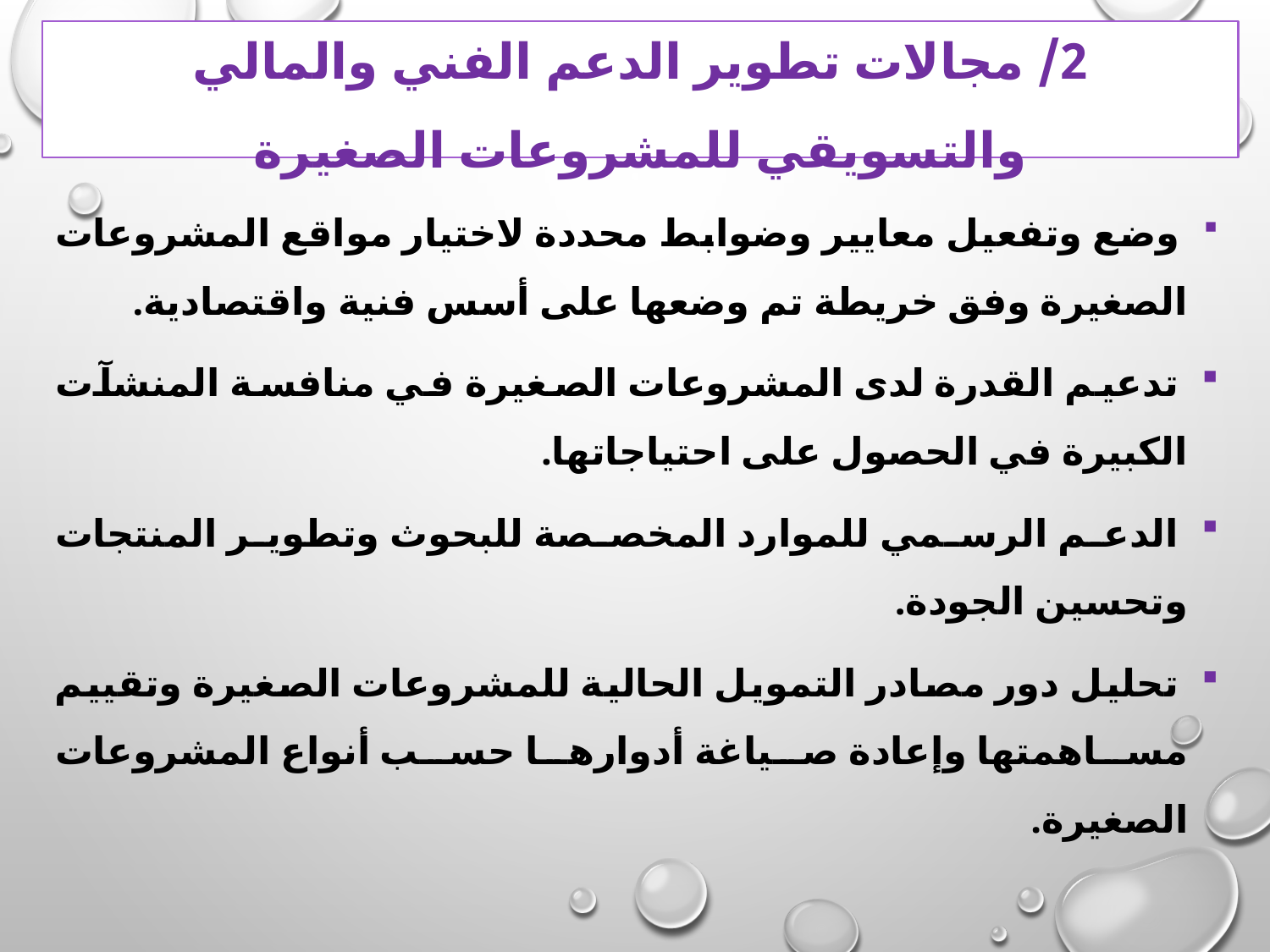

# 2/ مجالات تطوير الدعم الفني والمالي والتسويقي للمشروعات الصغيرة
 وضع وتفعيل معايير وضوابط محددة لاختيار مواقع المشروعات الصغيرة وفق خريطة تم وضعها على أسس فنية واقتصادية.
 تدعيم القدرة لدى المشروعات الصغيرة في منافسة المنشآت الكبيرة في الحصول على احتياجاتها.
 الدعم الرسمي للموارد المخصصة للبحوث وتطوير المنتجات وتحسين الجودة.
 تحليل دور مصادر التمويل الحالية للمشروعات الصغيرة وتقييم مساهمتها وإعادة صياغة أدوارها حسب أنواع المشروعات الصغيرة.